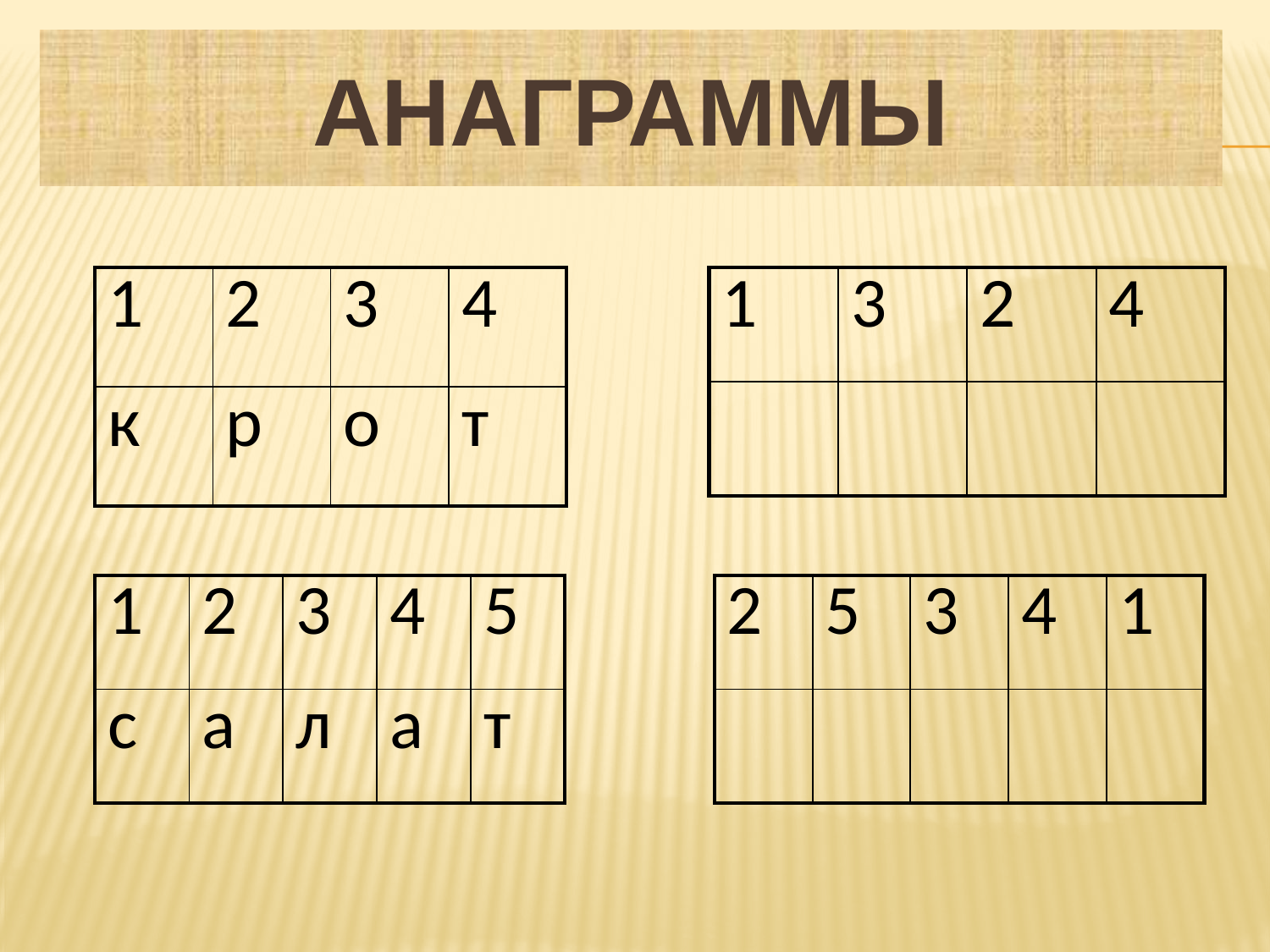

# Анаграммы

| 1 | 2 | 3 | 4 |
| --- | --- | --- | --- |
| к | р | о | т |
| 1 | 3 | 2 | 4 |
| --- | --- | --- | --- |
|  |  |  |  |
| 1 | 2 | 3 | 4 | 5 |
| --- | --- | --- | --- | --- |
| с | а | л | а | т |
| 2 | 5 | 3 | 4 | 1 |
| --- | --- | --- | --- | --- |
|  |  |  |  |  |